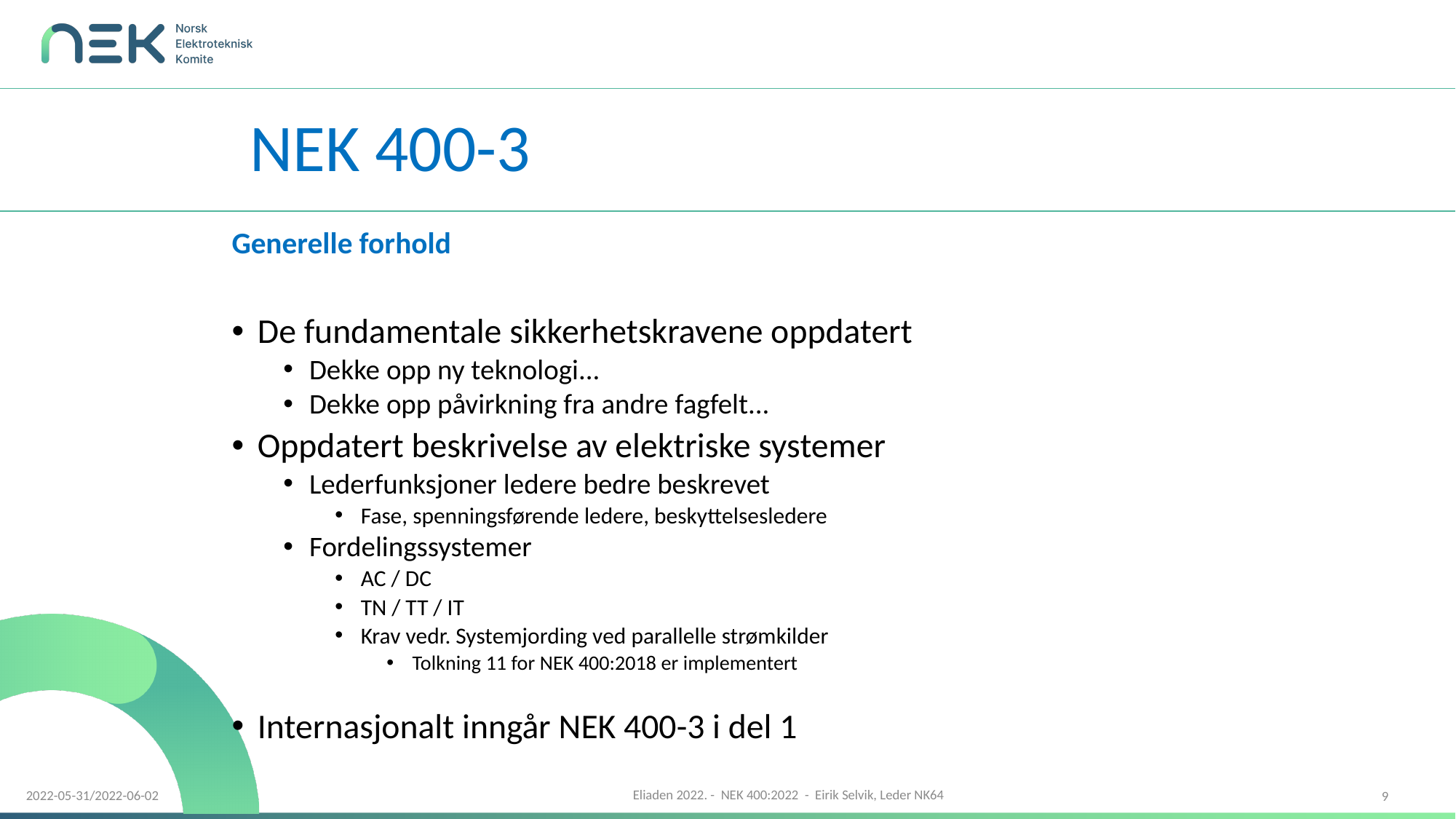

# NEK 400-3
Generelle forhold

De fundamentale sikkerhetskravene oppdatert
Dekke opp ny teknologi...
Dekke opp påvirkning fra andre fagfelt...
Oppdatert beskrivelse av elektriske systemer
Lederfunksjoner ledere bedre beskrevet
Fase, spenningsførende ledere, beskyttelsesledere
Fordelingssystemer
AC / DC
TN / TT / IT
Krav vedr. Systemjording ved parallelle strømkilder
Tolkning 11 for NEK 400:2018 er implementert

Internasjonalt inngår NEK 400-3 i del 1

9
2022-05-31/2022-06-02
Eliaden 2022. -  NEK 400:2022  -  Eirik Selvik, Leder NK64